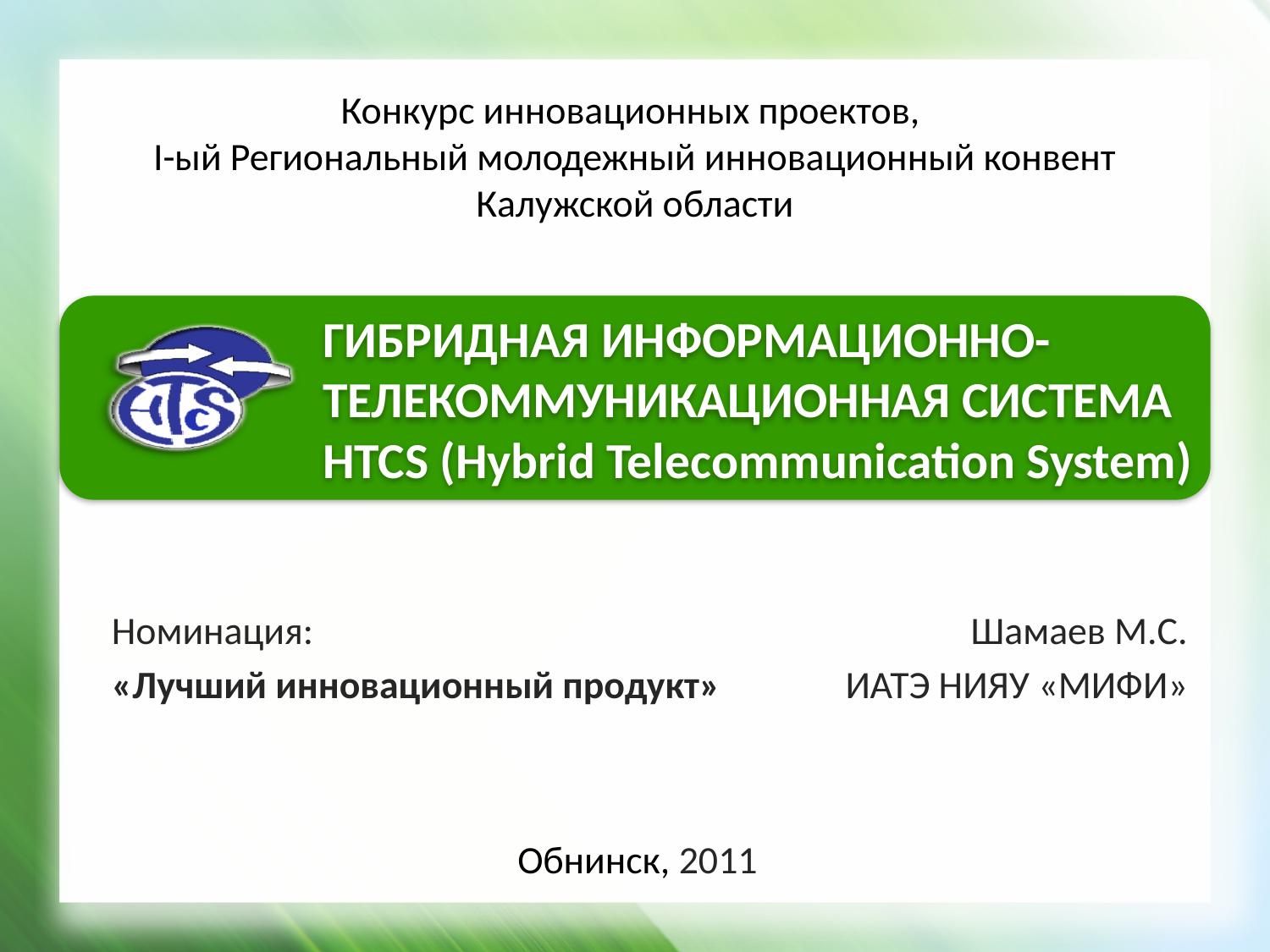

Конкурс инновационных проектов,
I-ый Региональный молодежный инновационный конвент Калужской области
ГИБРИДНАЯ ИНФОРМАЦИОННО-ТЕЛЕКОММУНИКАЦИОННАЯ СИСТЕМА HTCS (Hybrid Telecommunication System)
Номинация:
«Лучший инновационный продукт»
Шамаев М.С.
ИАТЭ НИЯУ «МИФИ»
Обнинск, 2011